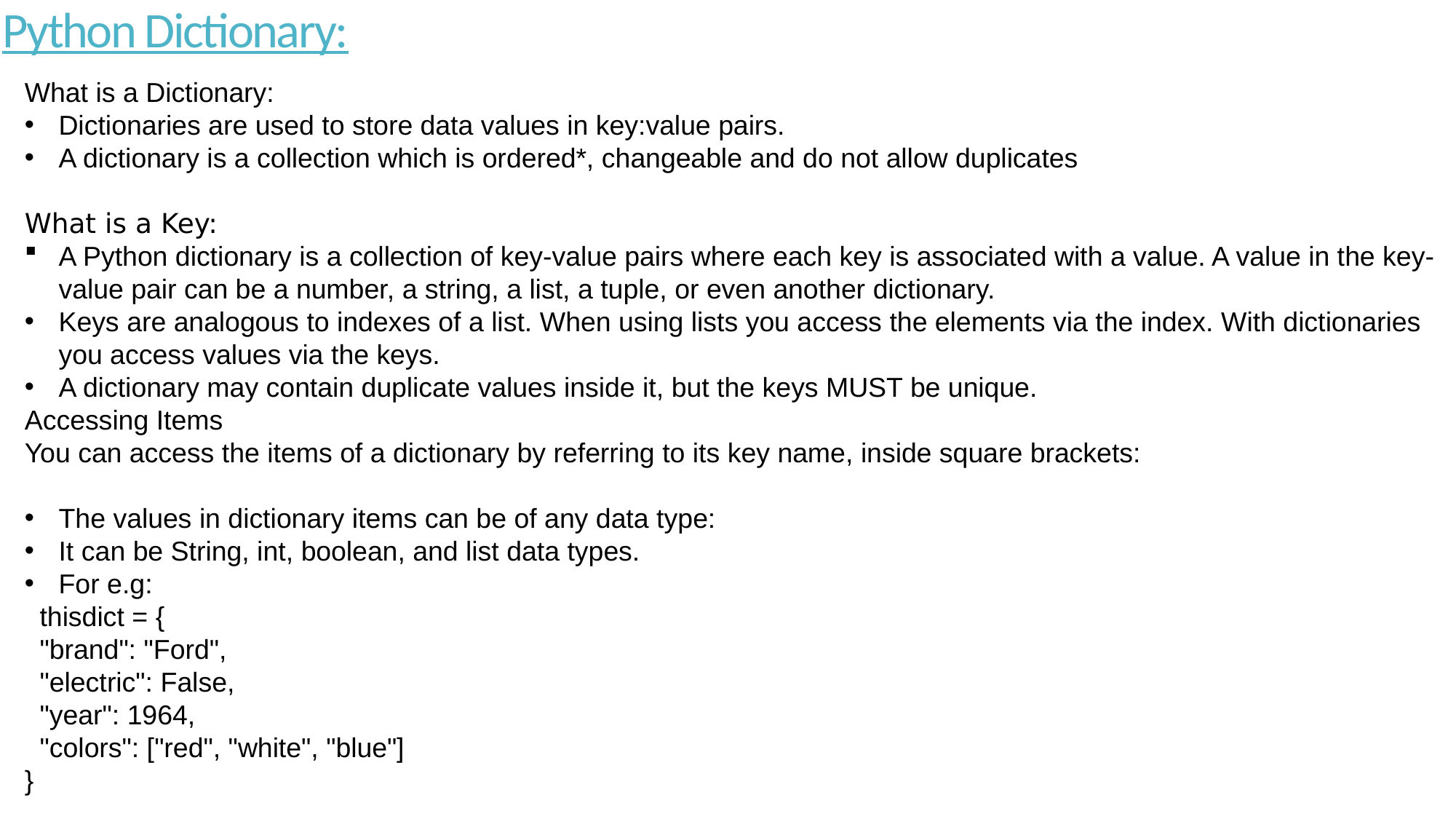

# Python Dictionary:

What is a Dictionary:
Dictionaries are used to store data values in key:value pairs.
A dictionary is a collection which is ordered*, changeable and do not allow duplicates

What is a Key:
A Python dictionary is a collection of key-value pairs where each key is associated with a value. A value in the key-value pair can be a number, a string, a list, a tuple, or even another dictionary.
Keys are analogous to indexes of a list. When using lists you access the elements via the index. With dictionaries you access values via the keys.
A dictionary may contain duplicate values inside it, but the keys MUST be unique.
Accessing Items
You can access the items of a dictionary by referring to its key name, inside square brackets:

The values in dictionary items can be of any data type:
It can be String, int, boolean, and list data types.
For e.g:
  thisdict = {
  "brand": "Ford",
  "electric": False,
  "year": 1964,
  "colors": ["red", "white", "blue"]
}